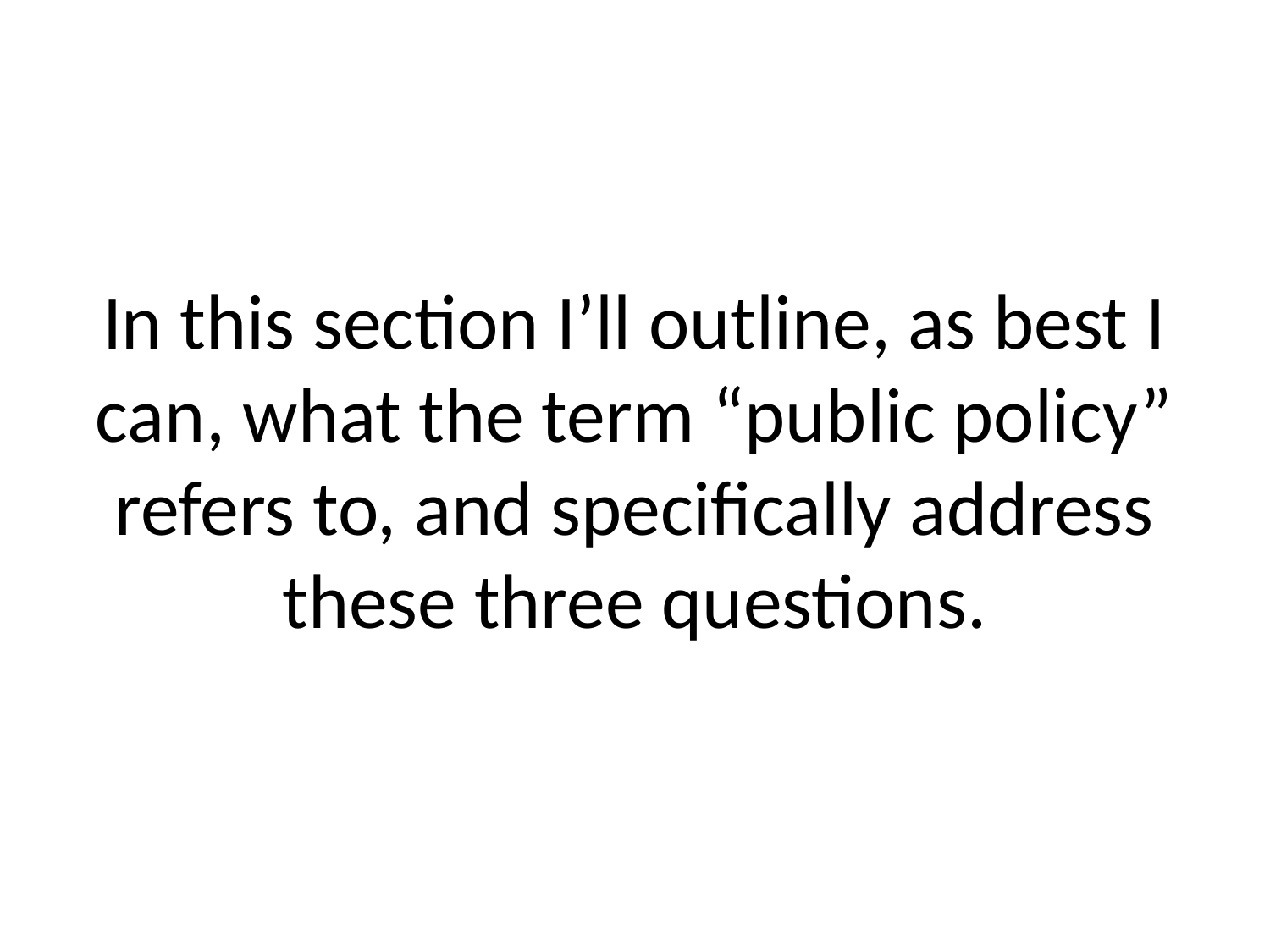

# In this section I’ll outline, as best I can, what the term “public policy” refers to, and specifically address these three questions.